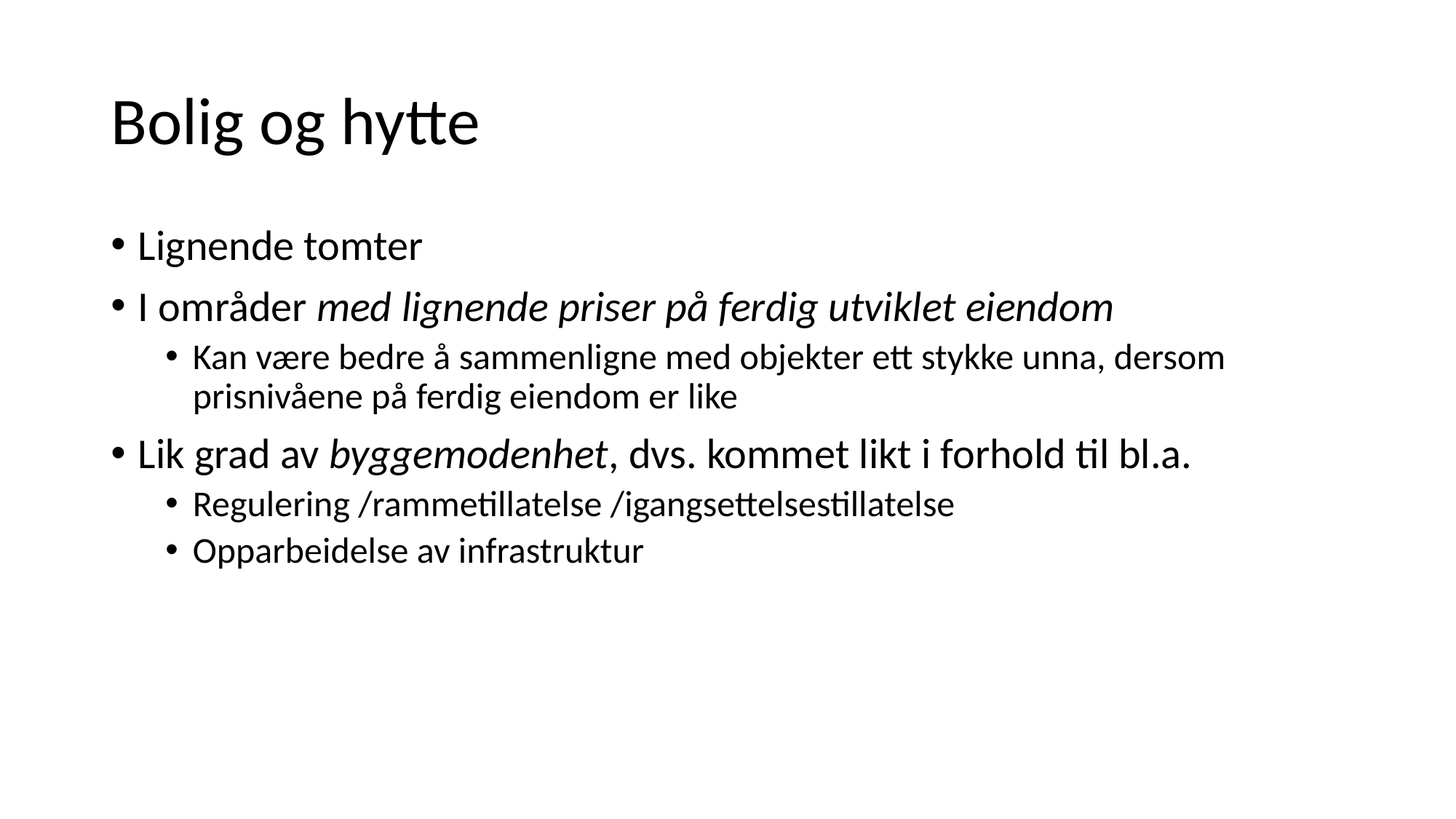

# Bolig og hytte
Lignende tomter
I områder med lignende priser på ferdig utviklet eiendom
Kan være bedre å sammenligne med objekter ett stykke unna, dersom prisnivåene på ferdig eiendom er like
Lik grad av byggemodenhet, dvs. kommet likt i forhold til bl.a.
Regulering /rammetillatelse /igangsettelsestillatelse
Opparbeidelse av infrastruktur